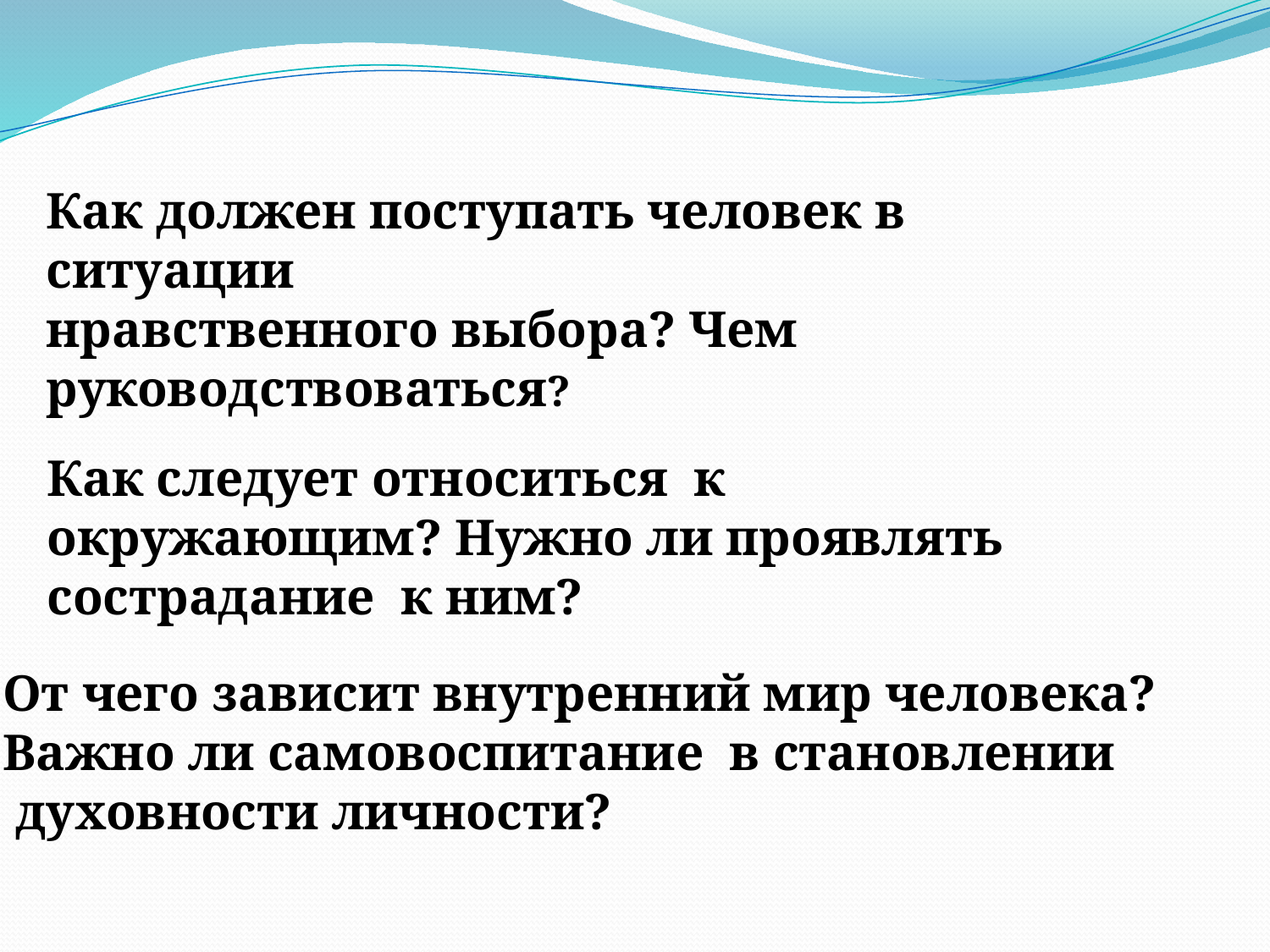

Как должен поступать человек в ситуации
нравственного выбора? Чем руководствоваться?

Как следует относиться  к окружающим? Нужно ли проявлять сострадание  к ним?

От чего зависит внутренний мир человека?
Важно ли самовоспитание  в становлении
 духовности личности?